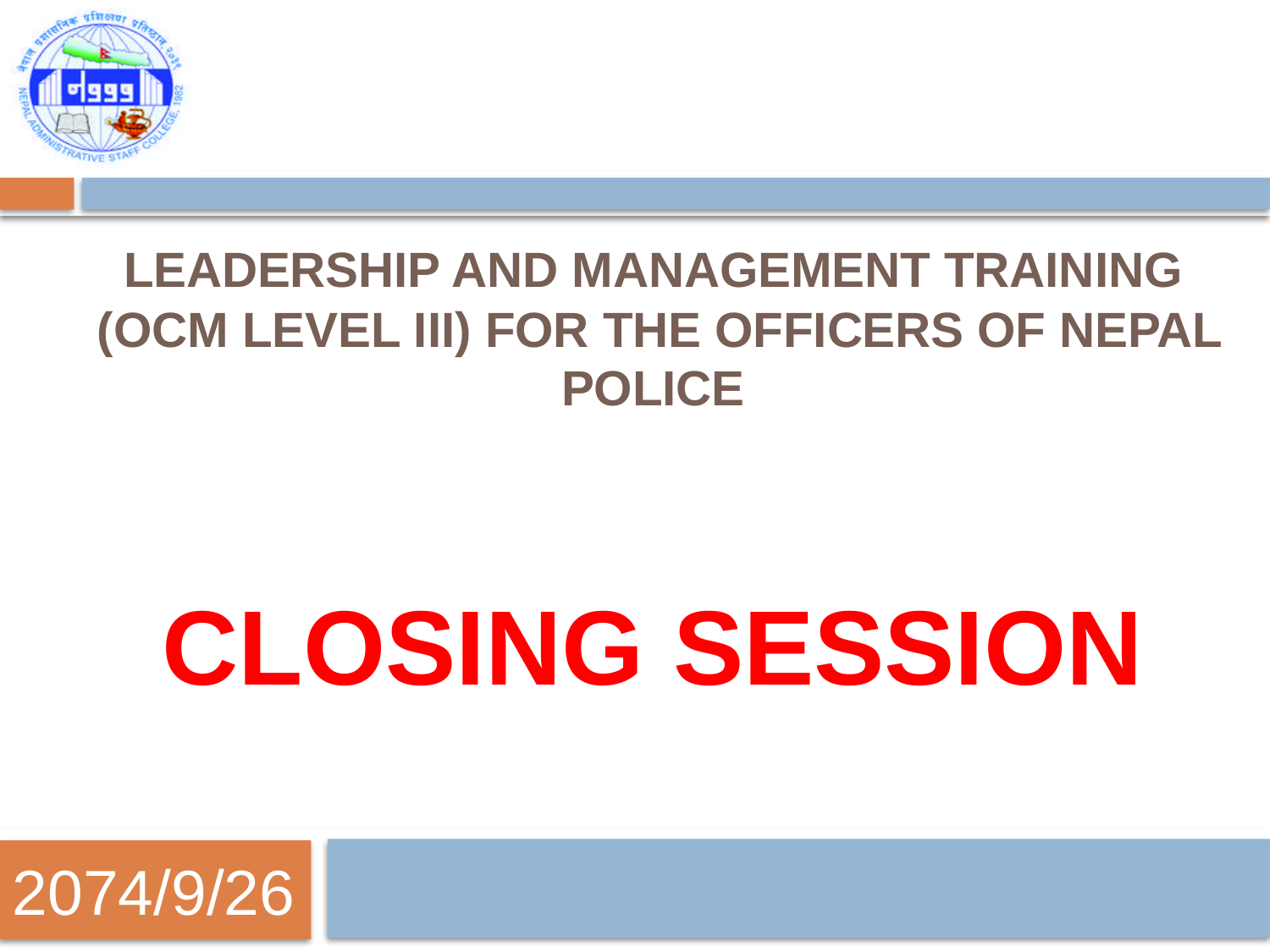

# Leadership and Management training (OCM Level iii) for the officers of Nepal police
Closing Session
2074/9/26